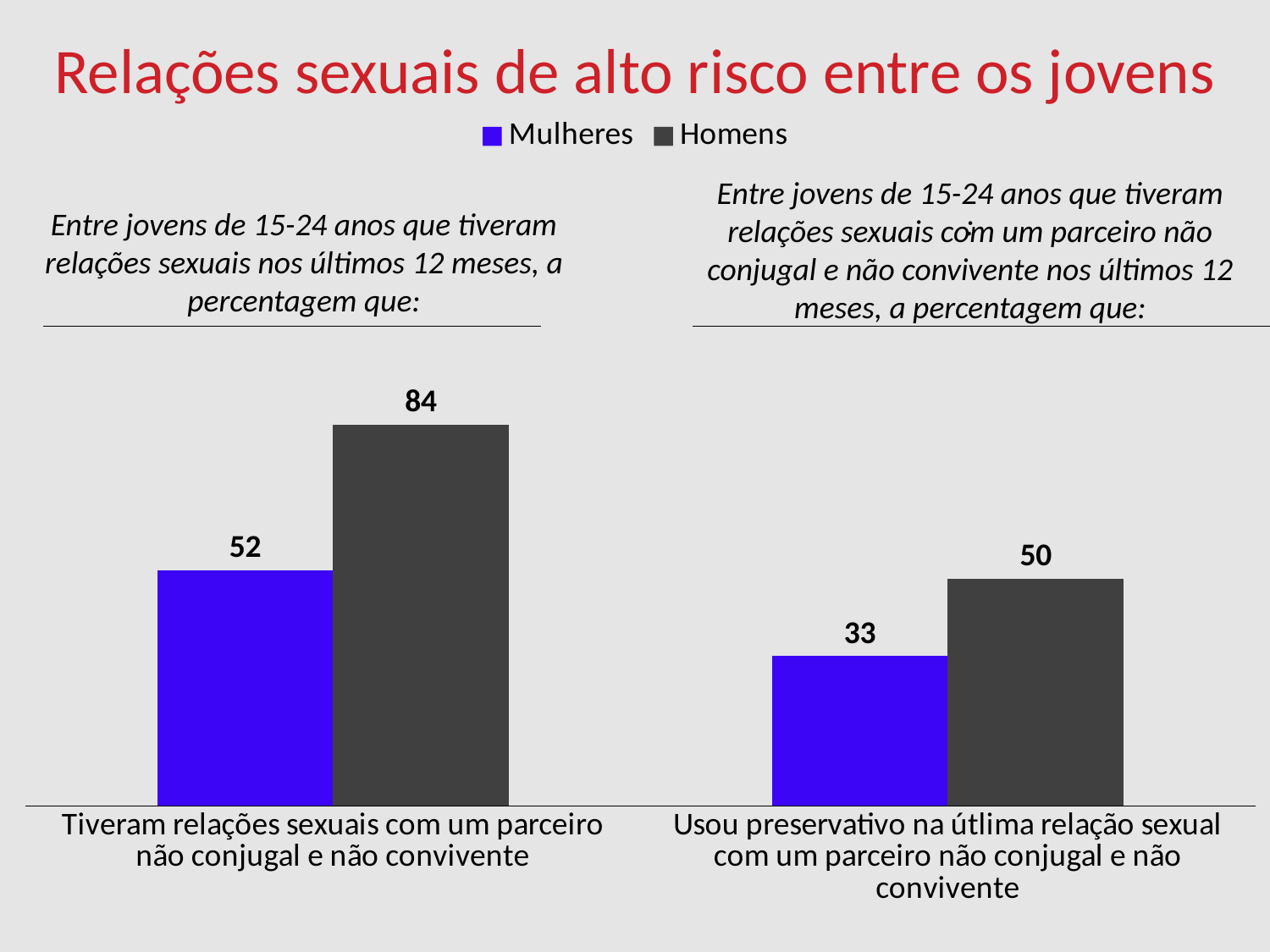

Relações sexuais de alto risco entre os jovens

### Chart

| Category | Mulheres | Homens |
|---|---|---|
| Tiveram relações sexuais com um parceiro não conjugal e não convivente | 52.0 | 84.0 |
| Usou preservativo na útlima relação sexual com um parceiro não conjugal e não convivente | 33.0 | 50.0 |
Entre jovens de 15-24 anos que tiveram relações sexuais com um parceiro não conjugal e não convivente nos últimos 12 meses, a percentagem que:
Entre jovens de 15-24 anos que tiveram relações sexuais nos últimos 12 meses, a percentagem que:
: